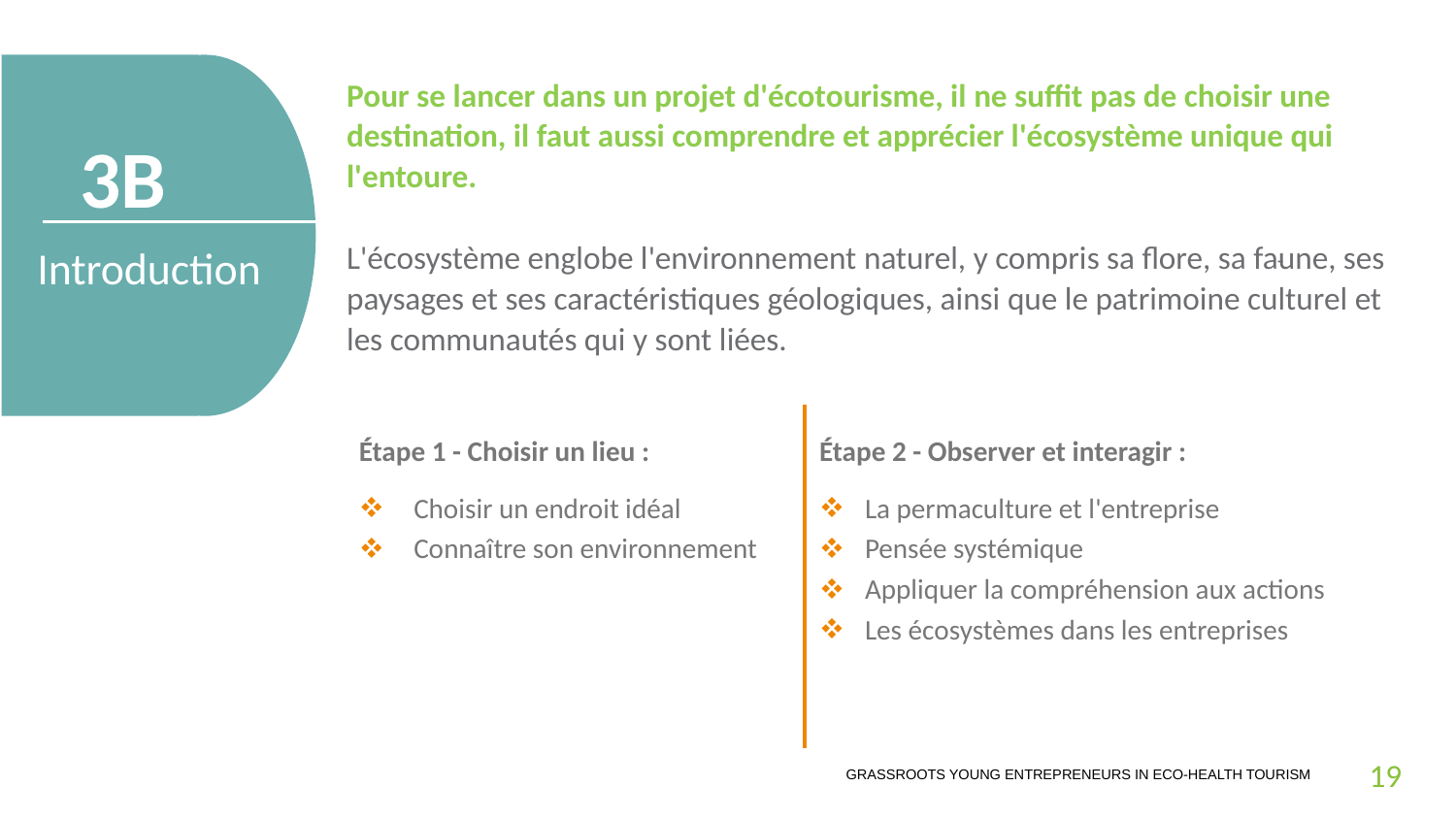

Pour se lancer dans un projet d'écotourisme, il ne suffit pas de choisir une destination, il faut aussi comprendre et apprécier l'écosystème unique qui l'entoure.

L'écosystème englobe l'environnement naturel, y compris sa flore, sa faune, ses paysages et ses caractéristiques géologiques, ainsi que le patrimoine culturel et les communautés qui y sont liées.

3B
Introduction

-
| Étape 1 - Choisir un lieu : Choisir un endroit idéal Connaître son environnement | Étape 2 - Observer et interagir : La permaculture et l'entreprise Pensée systémique Appliquer la compréhension aux actions Les écosystèmes dans les entreprises |
| --- | --- |
19
GRASSROOTS YOUNG ENTREPRENEURS IN ECO-HEALTH TOURISM